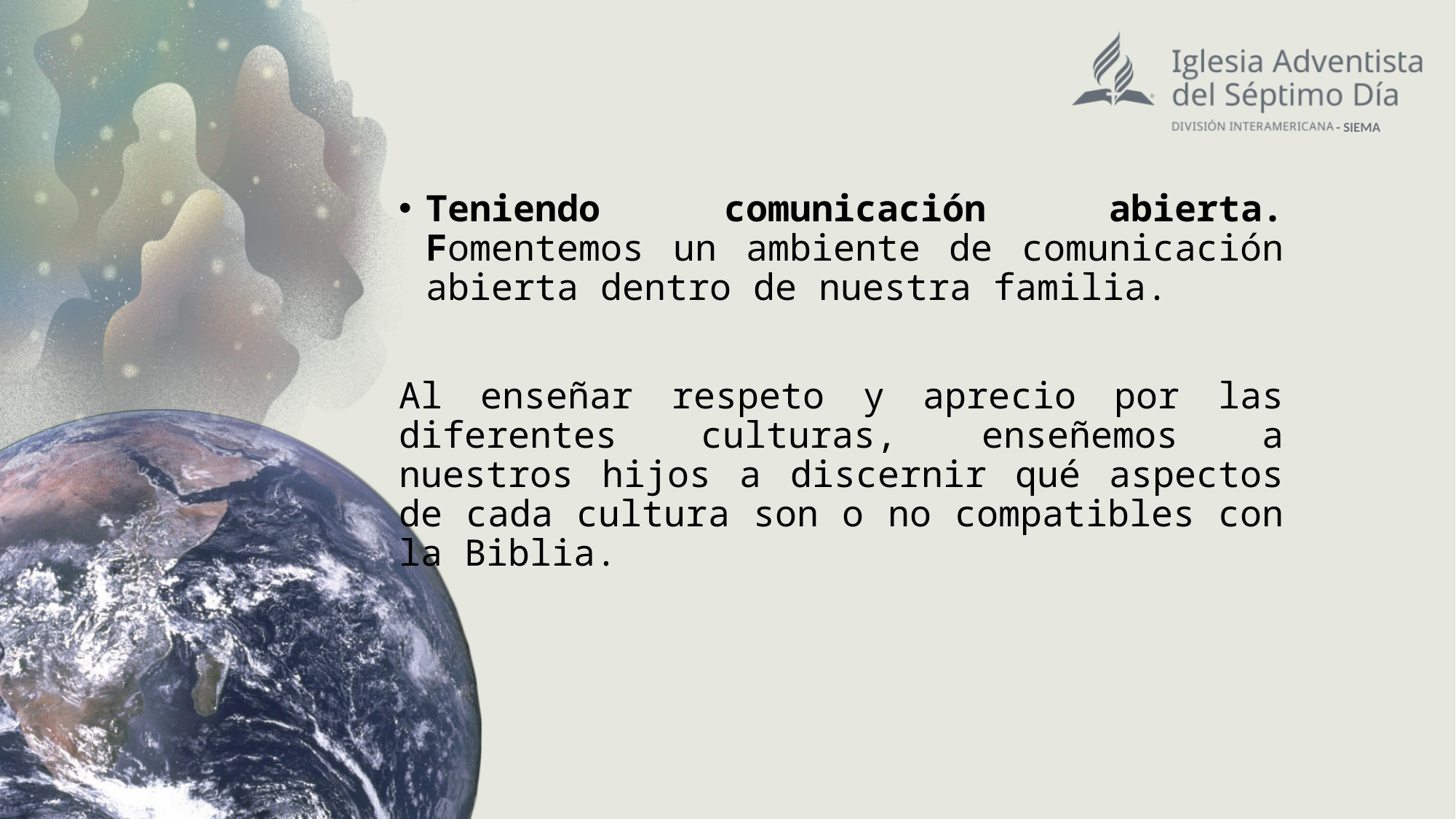

- SIEMA
Teniendo comunicación abierta. Fomentemos un ambiente de comunicación abierta dentro de nuestra familia.

Al enseñar respeto y aprecio por las diferentes culturas, enseñemos a nuestros hijos a discernir qué aspectos de cada cultura son o no compatibles con la Biblia.